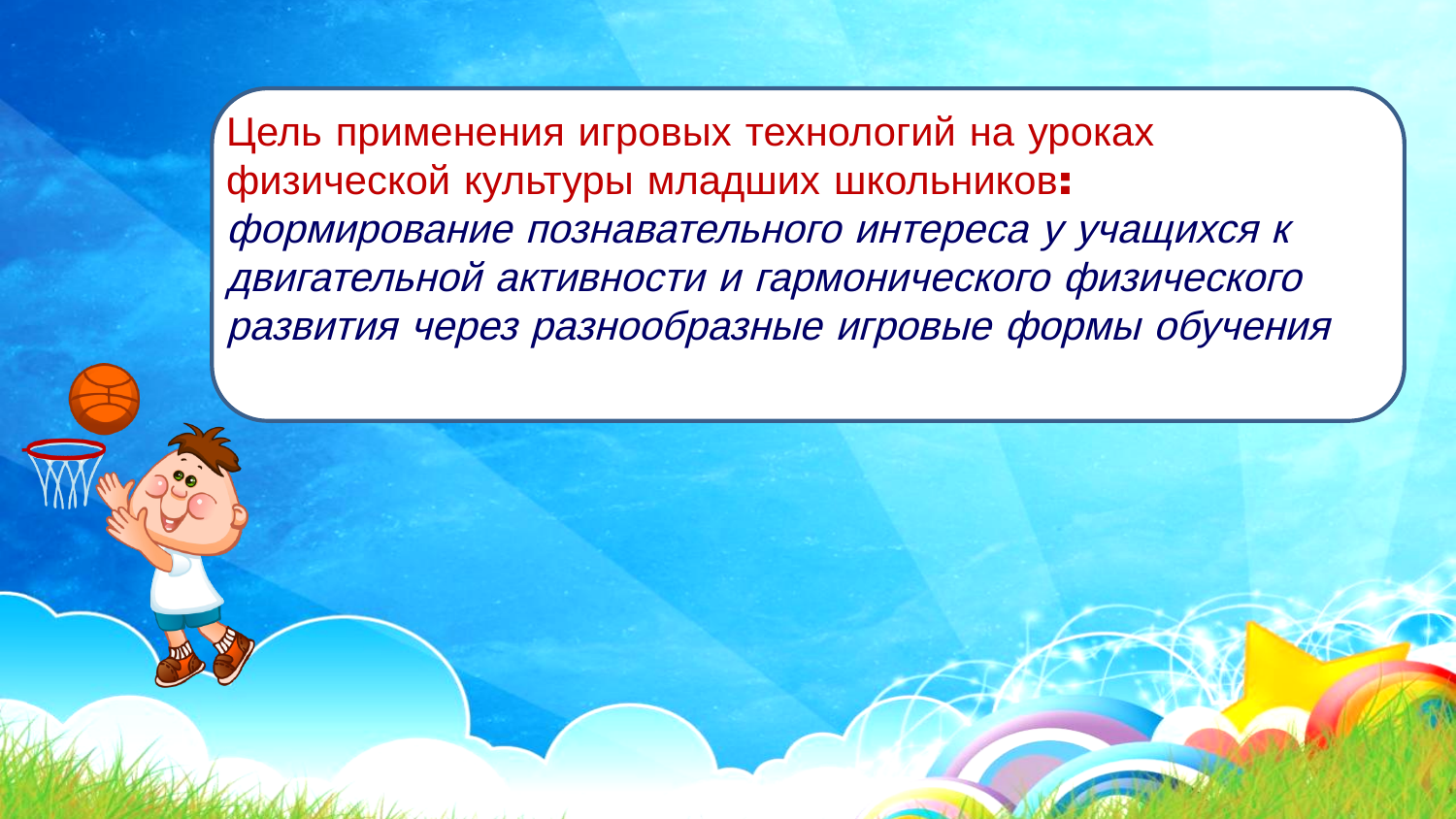

Цель применения игровых технологий на уроках физической культуры младших школьников: формирование познавательного интереса у учащихся к двигательной активности и гармонического физического развития через разнообразные игровые формы обучения